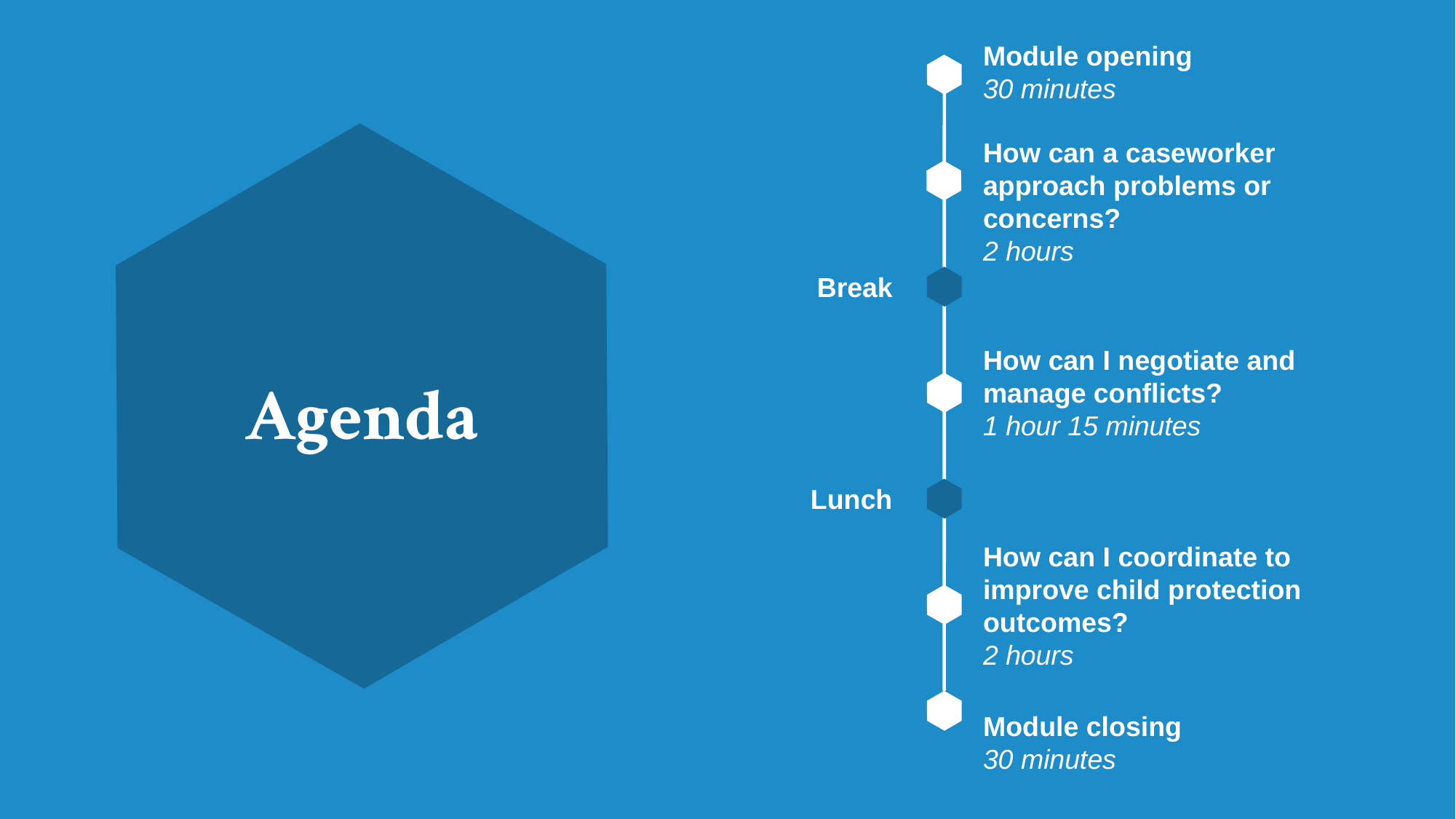

Module opening
30 minutes

How can a caseworker approach problems or concerns?
2 hours

Break

How can I negotiate and manage conflicts?
1 hour 15 minutes

# Agenda
Lunch

How can I coordinate to improve child protection outcomes?
2 hours

Module closing
30 minutes